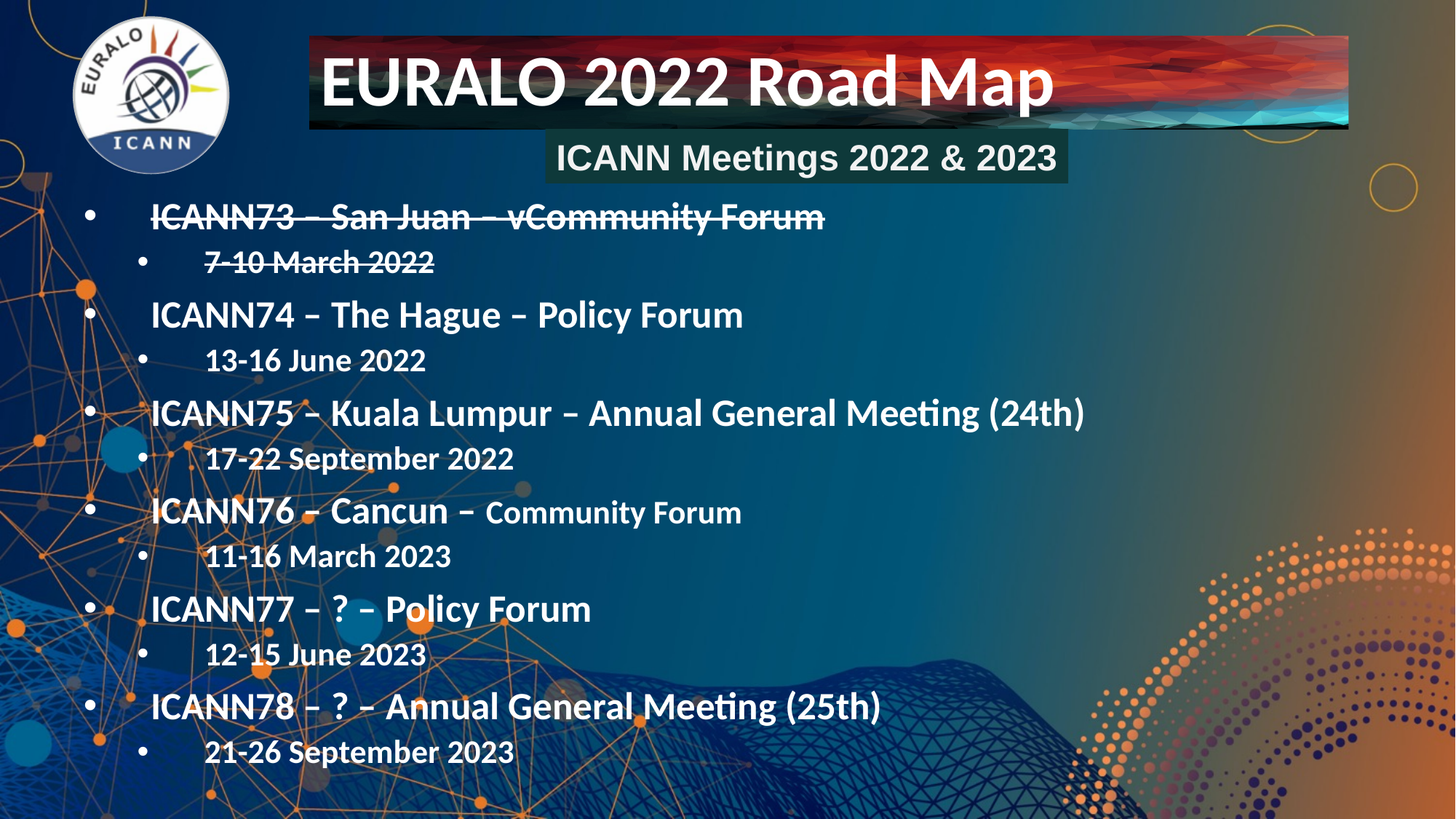

# EURALO 2022 Road Map
ICANN Meetings 2022 & 2023

ICANN73 – San Juan – vCommunity Forum
7-10 March 2022
ICANN74 – The Hague – Policy Forum
13-16 June 2022
ICANN75 – Kuala Lumpur – Annual General Meeting (24th)
17-22 September 2022
ICANN76 – Cancun – Community Forum
11-16 March 2023
ICANN77 – ? – Policy Forum
12-15 June 2023
ICANN78 – ? – Annual General Meeting (25th)
21-26 September 2023